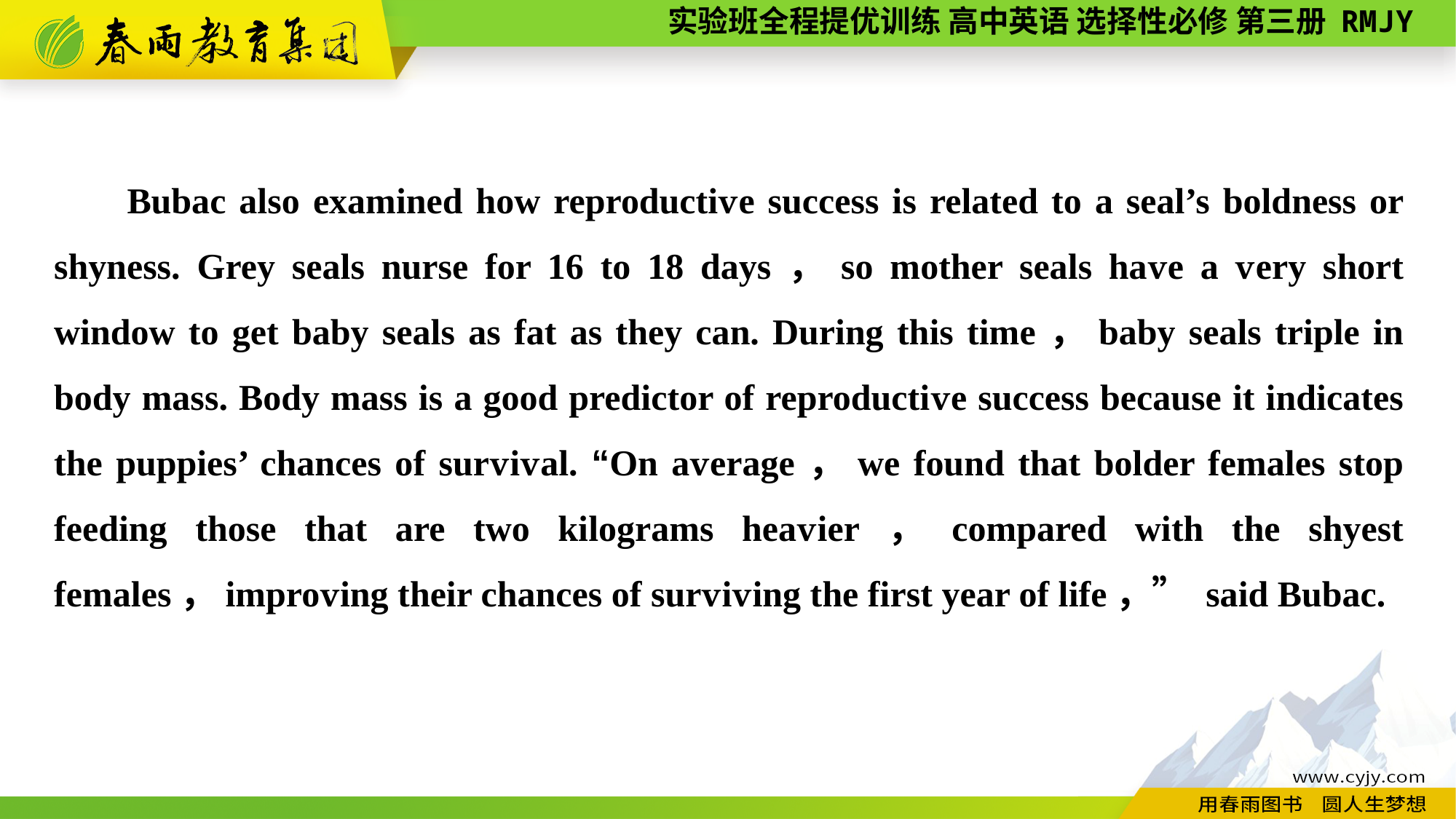

Bubac also examined how reproductive success is related to a seal’s boldness or shyness. Grey seals nurse for 16 to 18 days，so mother seals have a very short window to get baby seals as fat as they can. During this time，baby seals triple in body mass. Body mass is a good predictor of reproductive success because it indicates the puppies’ chances of survival. “On average，we found that bolder females stop feeding those that are two kilograms heavier，compared with the shyest females，improving their chances of surviving the first year of life，” said Bubac.